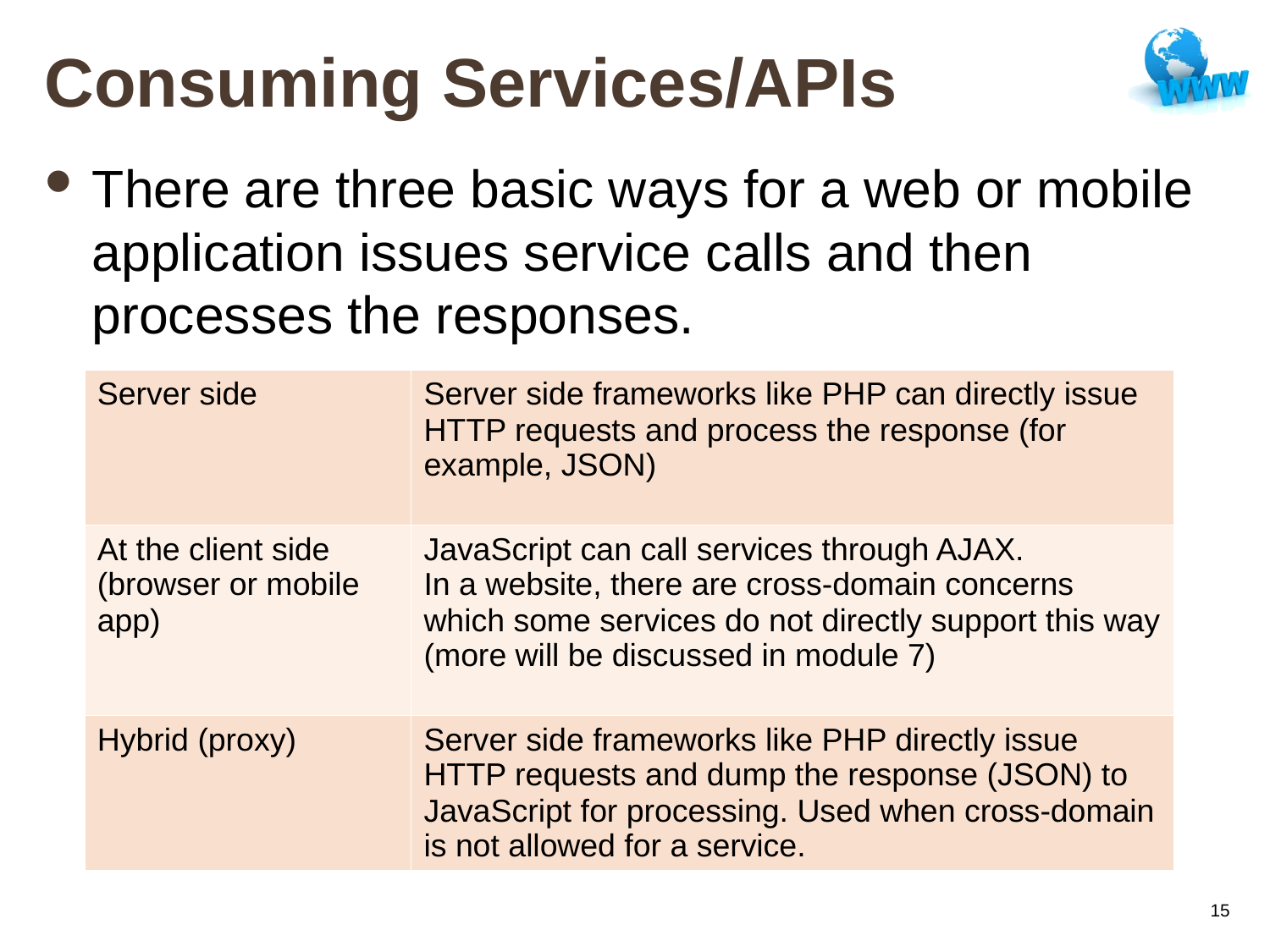

# Consuming Services/APIs
There are three basic ways for a web or mobile application issues service calls and then processes the responses.
| Server side | Server side frameworks like PHP can directly issue HTTP requests and process the response (for example, JSON) |
| --- | --- |
| At the client side (browser or mobile app) | JavaScript can call services through AJAX. In a website, there are cross-domain concerns which some services do not directly support this way (more will be discussed in module 7) |
| Hybrid (proxy) | Server side frameworks like PHP directly issue HTTP requests and dump the response (JSON) to JavaScript for processing. Used when cross-domain is not allowed for a service. |
15